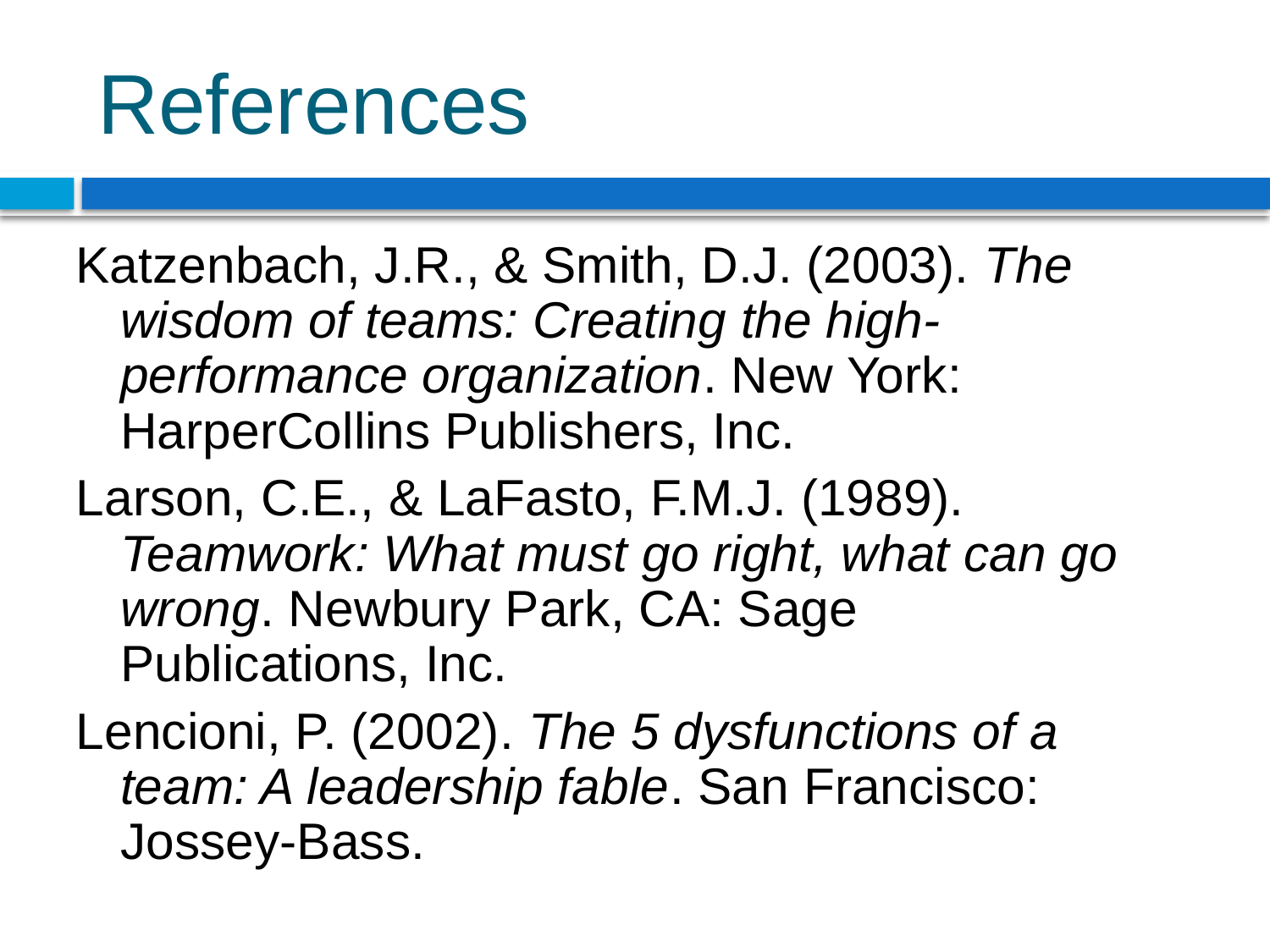

# References
Katzenbach, J.R., & Smith, D.J. (2003). The wisdom of teams: Creating the high-performance organization. New York: HarperCollins Publishers, Inc.
Larson, C.E., & LaFasto, F.M.J. (1989). Teamwork: What must go right, what can go wrong. Newbury Park, CA: Sage Publications, Inc.
Lencioni, P. (2002). The 5 dysfunctions of a team: A leadership fable. San Francisco: Jossey-Bass.